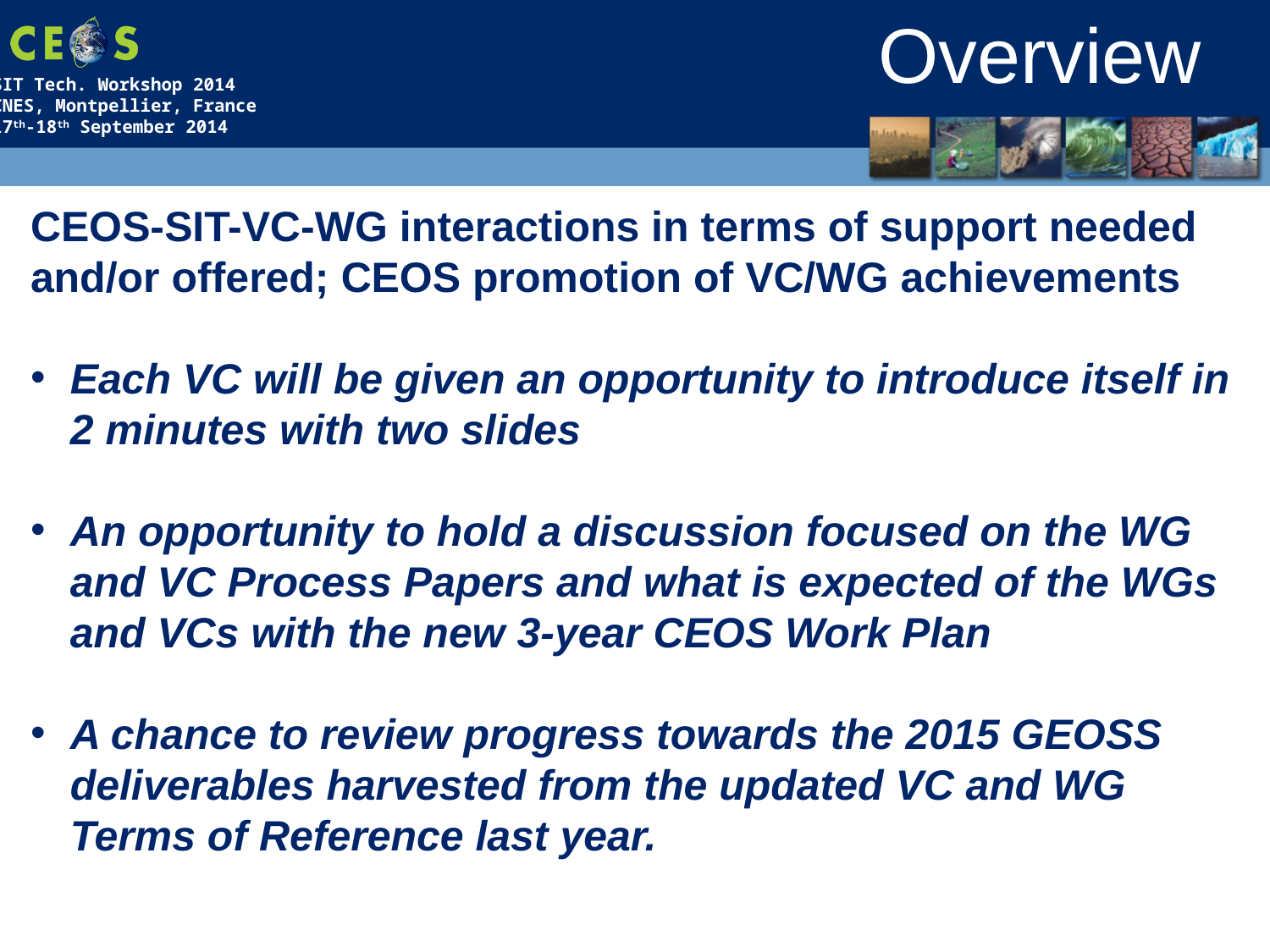

Overview
CEOS-SIT-VC-WG interactions in terms of support needed and/or offered; CEOS promotion of VC/WG achievements

Each VC will be given an opportunity to introduce itself in 2 minutes with two slides

An opportunity to hold a discussion focused on the WG and VC Process Papers and what is expected of the WGs and VCs with the new 3-year CEOS Work Plan

A chance to review progress towards the 2015 GEOSS deliverables harvested from the updated VC and WG Terms of Reference last year.